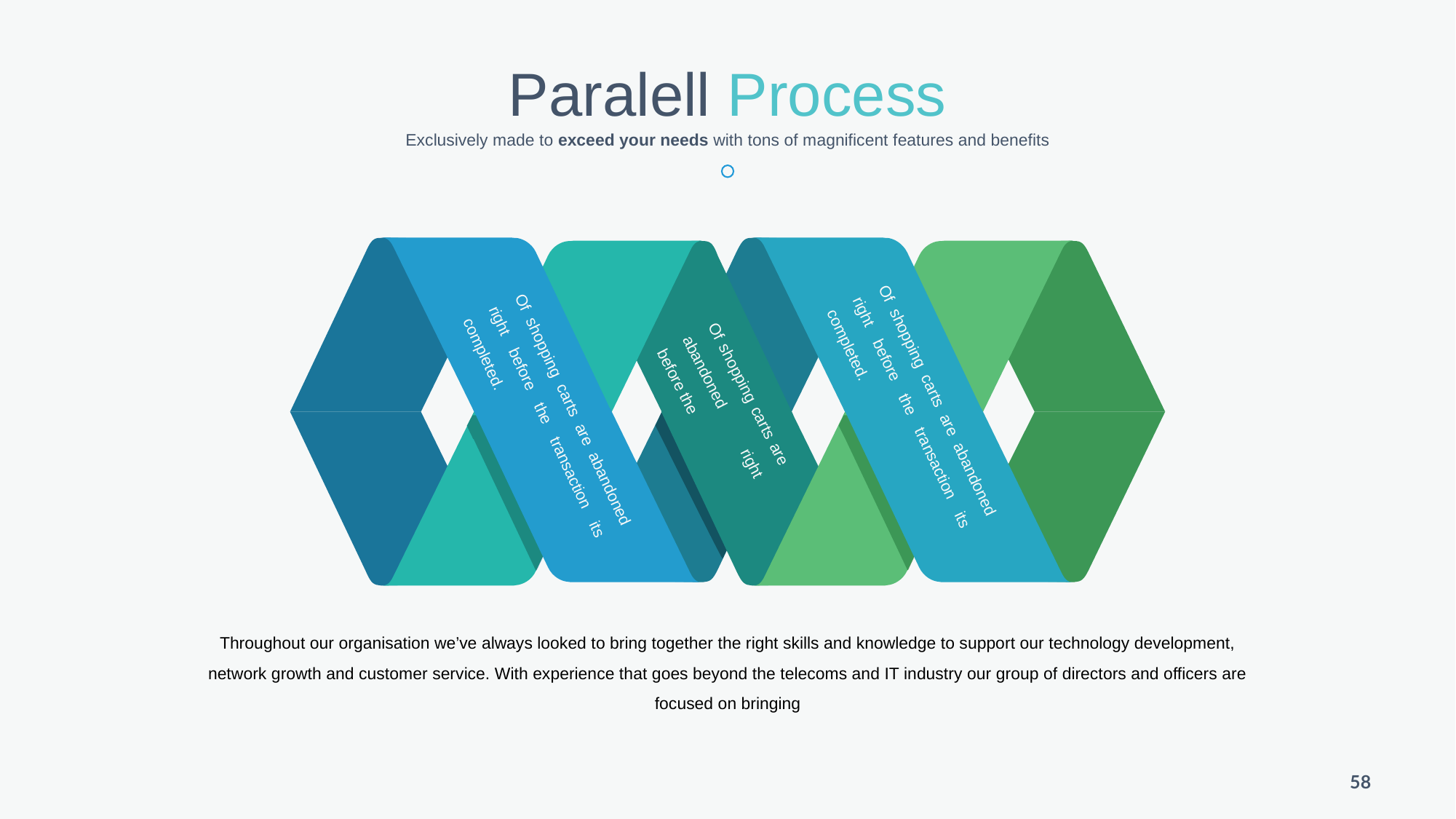

Paralell Process
Exclusively made to exceed your needs with tons of magnificent features and benefits

Of shopping carts are abandoned right before the
Of shopping carts are abandoned right before the transaction its completed.
Of shopping carts are abandoned right before the transaction its completed.

Throughout our organisation we’ve always looked to bring together the right skills and knowledge to support our technology development, network growth and customer service. With experience that goes beyond the telecoms and IT industry our group of directors and officers are focused on bringing